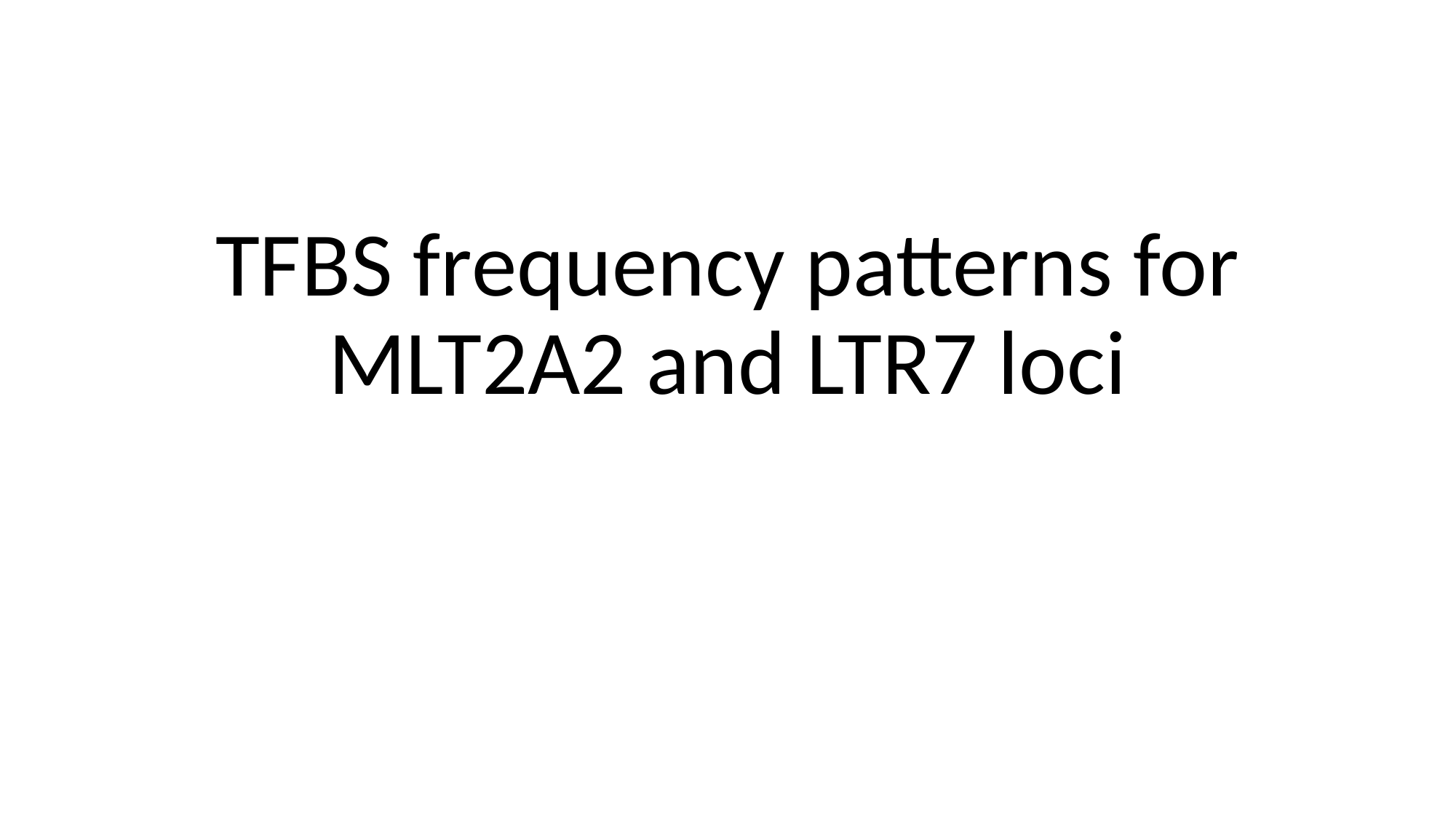

# TFBS frequency patterns for MLT2A2 and LTR7 loci